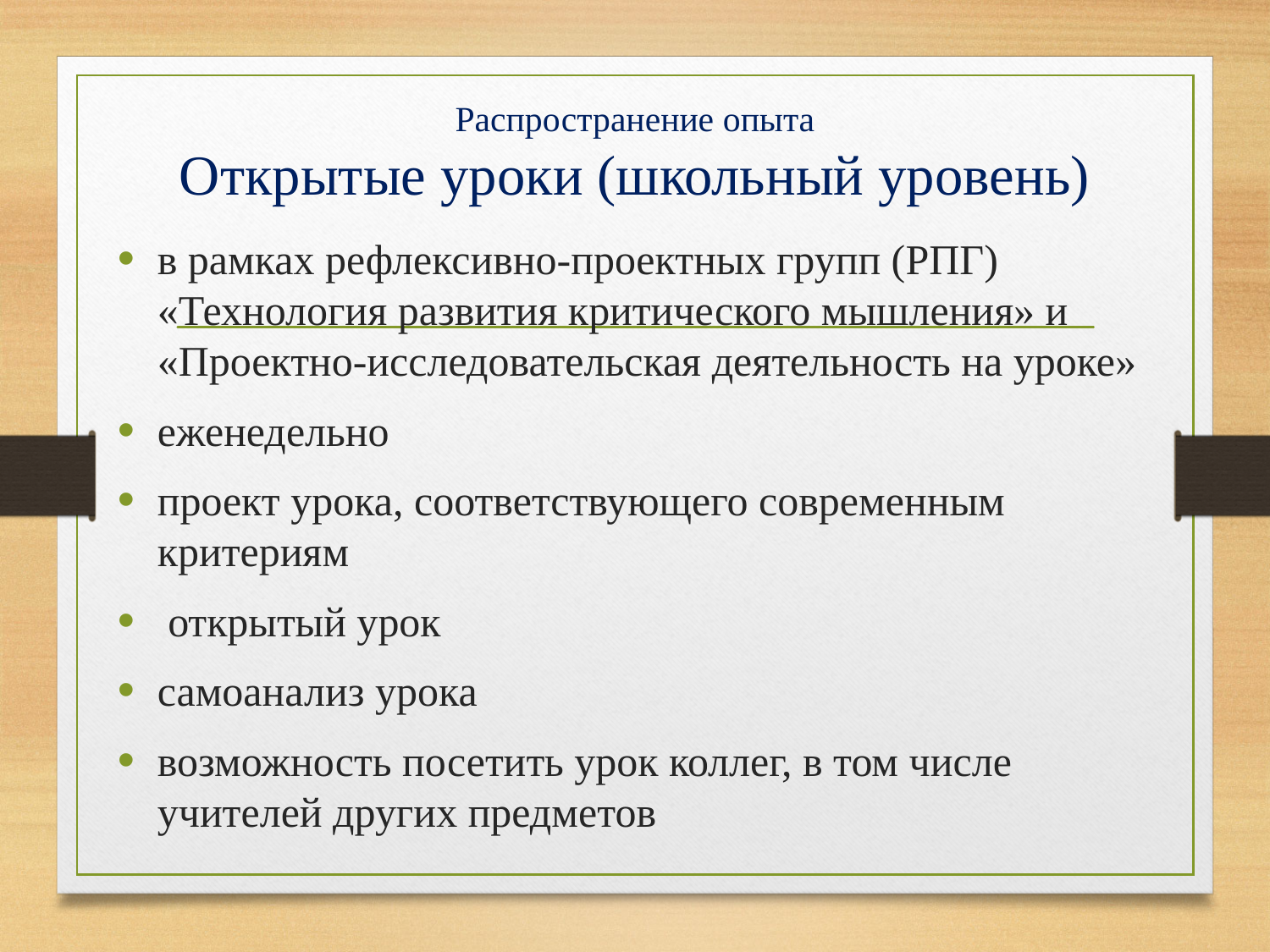

# Распространение опыта Открытые уроки (школьный уровень)
в рамках рефлексивно-проектных групп (РПГ) «Технология развития критического мышления» и «Проектно-исследовательская деятельность на уроке»
еженедельно
проект урока, соответствующего современным критериям
 открытый урок
самоанализ урока
возможность посетить урок коллег, в том числе учителей других предметов